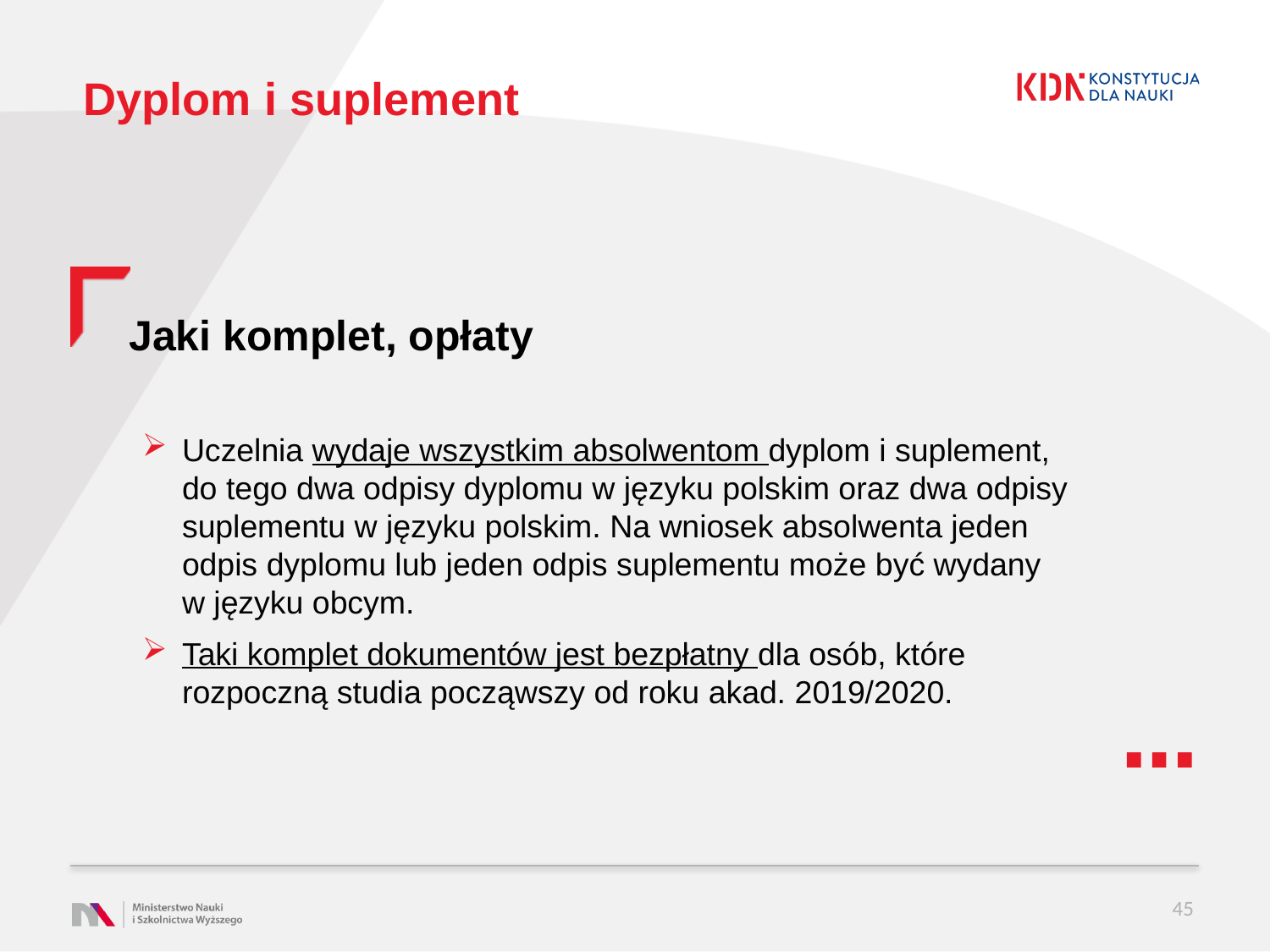

# Dyplom i suplement
Jaki komplet, opłaty

Uczelnia wydaje wszystkim absolwentom dyplom i suplement, do tego dwa odpisy dyplomu w języku polskim oraz dwa odpisy suplementu w języku polskim. Na wniosek absolwenta jeden odpis dyplomu lub jeden odpis suplementu może być wydany w języku obcym.
Taki komplet dokumentów jest bezpłatny dla osób, które rozpoczną studia począwszy od roku akad. 2019/2020.

45